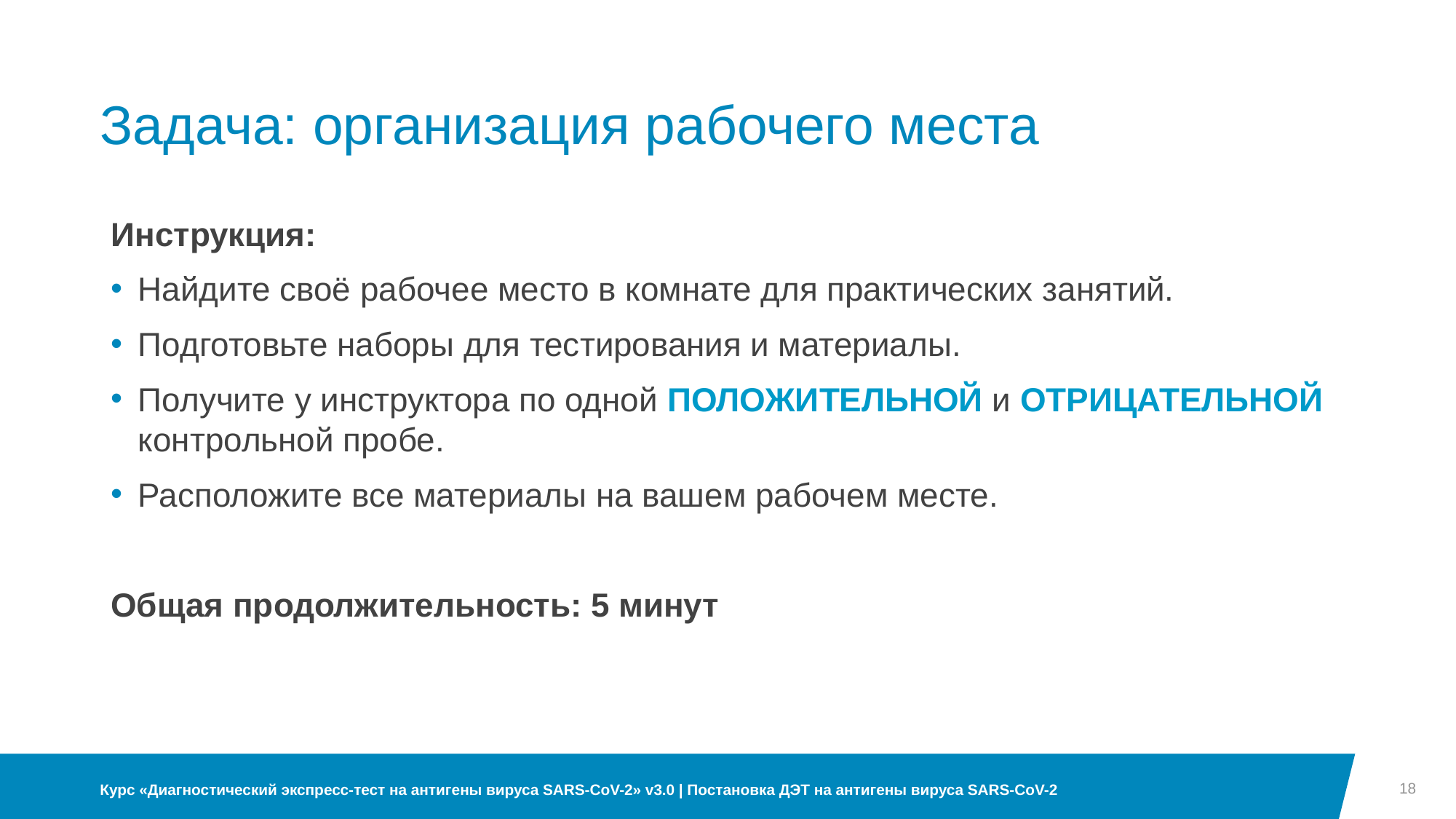

# Задача: организация рабочего места
Инструкция:
Найдите своё рабочее место в комнате для практических занятий.
Подготовьте наборы для тестирования и материалы.
Получите у инструктора по одной ПОЛОЖИТЕЛЬНОЙ и ОТРИЦАТЕЛЬНОЙ контрольной пробе.
Расположите все материалы на вашем рабочем месте.

Общая продолжительность: 5 минут

18
Курс «Диагностический экспресс-тест на антигены вируса SARS-CoV-2» v3.0 | Постановка ДЭТ на антигены вируса SARS-CoV-2